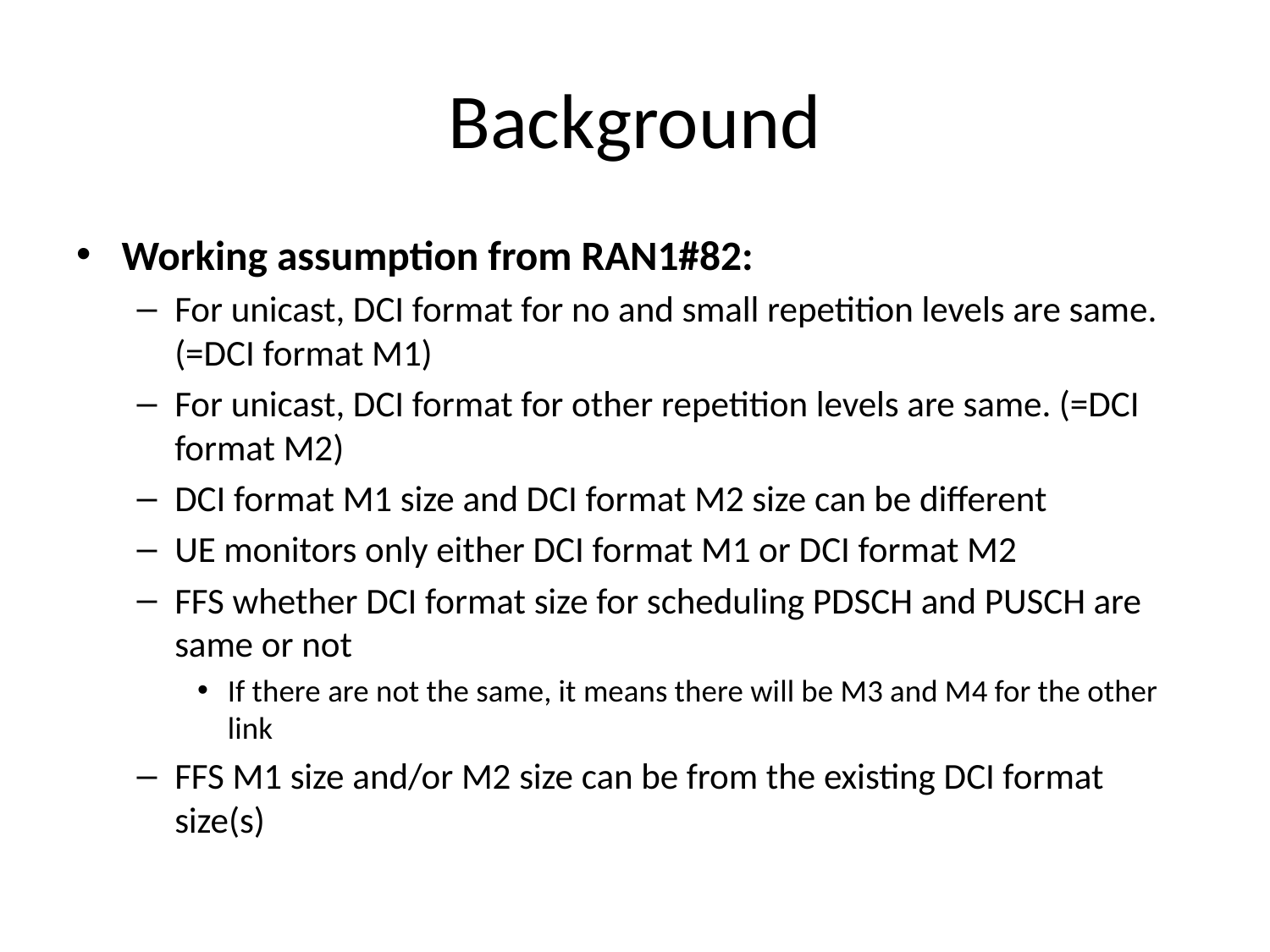

# Background
Working assumption from RAN1#82:
For unicast, DCI format for no and small repetition levels are same. (=DCI format M1)
For unicast, DCI format for other repetition levels are same. (=DCI format M2)
DCI format M1 size and DCI format M2 size can be different
UE monitors only either DCI format M1 or DCI format M2
FFS whether DCI format size for scheduling PDSCH and PUSCH are same or not
If there are not the same, it means there will be M3 and M4 for the other link
FFS M1 size and/or M2 size can be from the existing DCI format size(s)